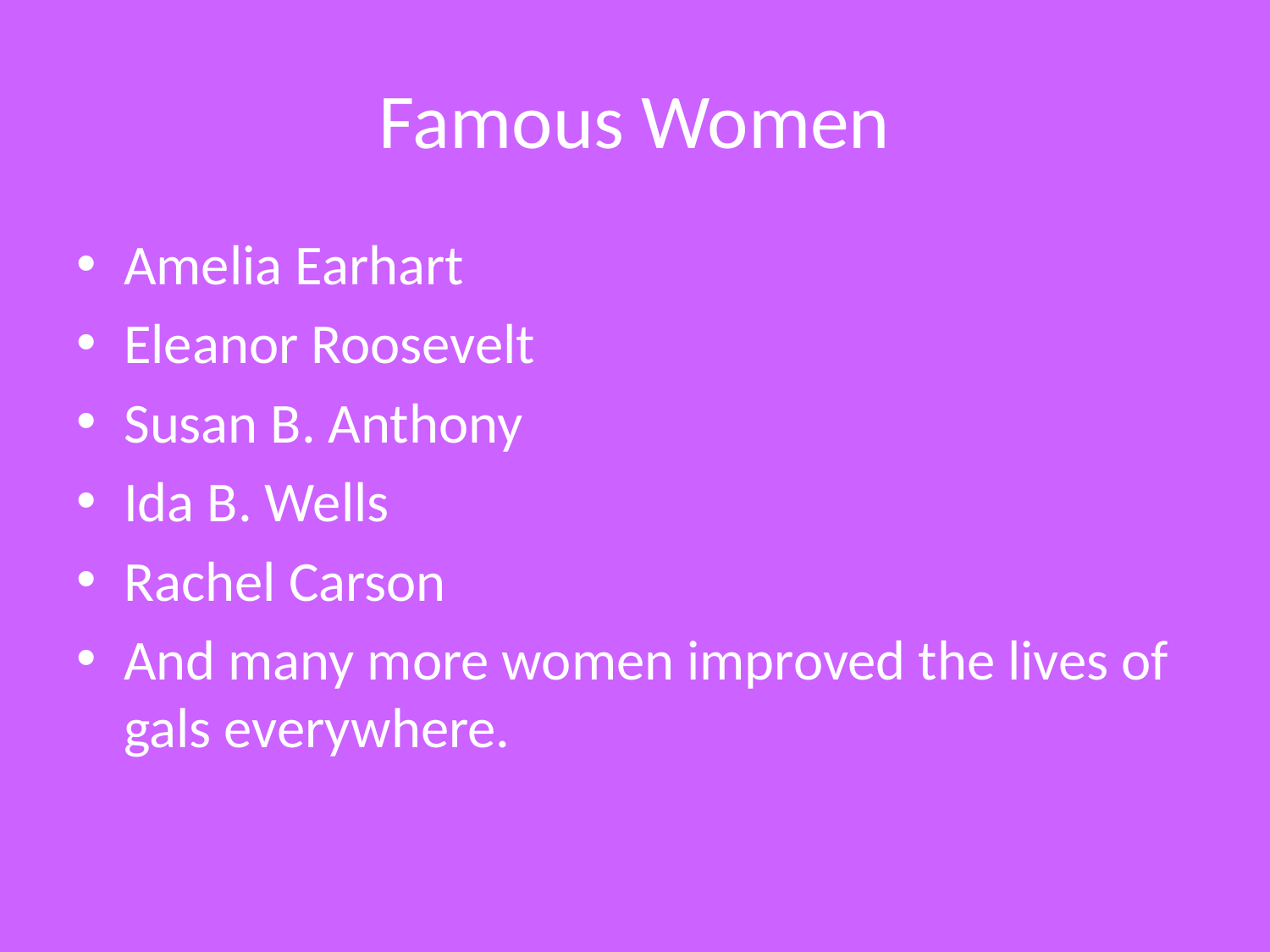

# Famous Women
Amelia Earhart
Eleanor Roosevelt
Susan B. Anthony
Ida B. Wells
Rachel Carson
And many more women improved the lives of gals everywhere.